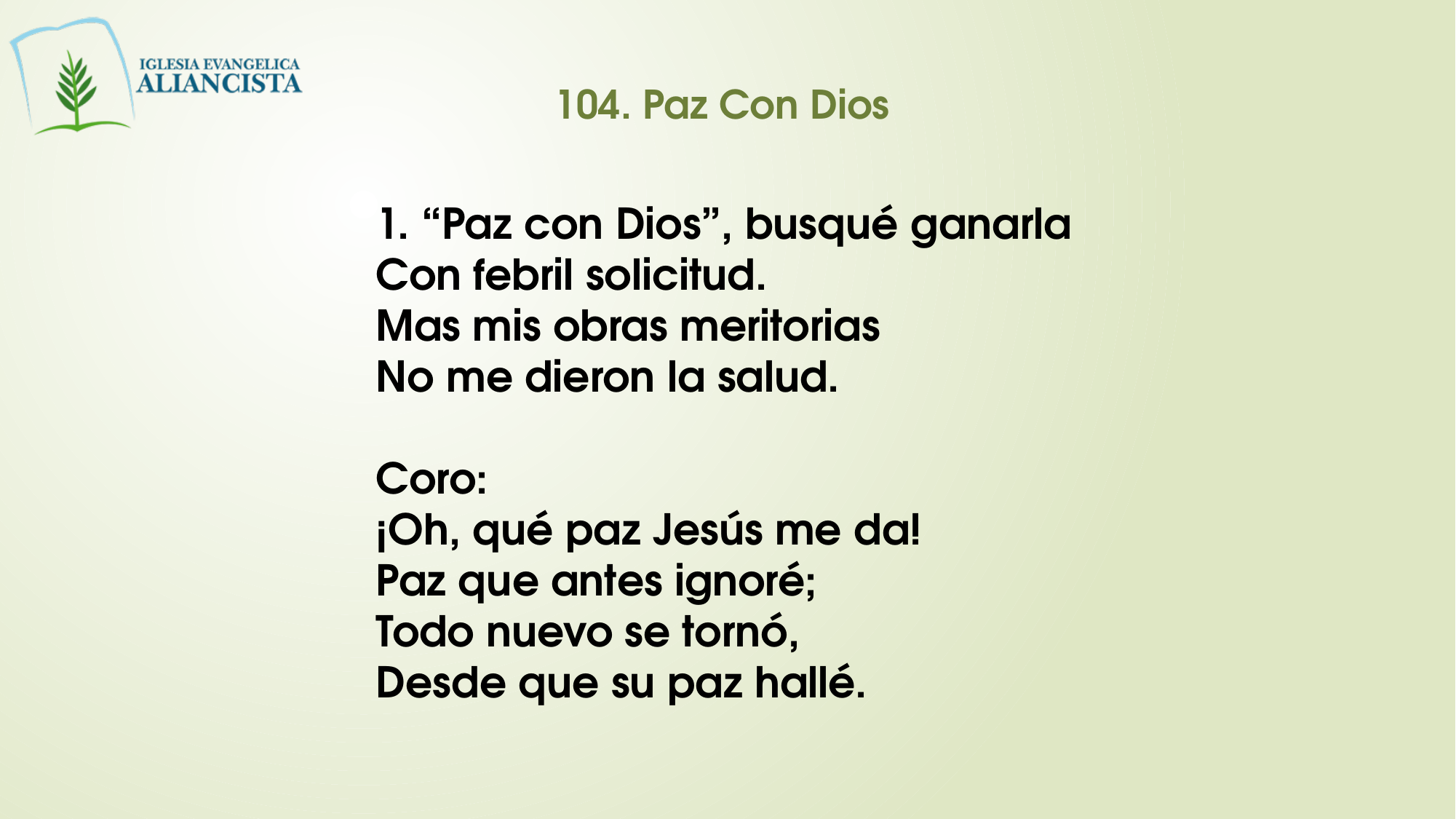

104. Paz Con Dios
1. “Paz con Dios”, busqué ganarla
Con febril solicitud.
Mas mis obras meritorias
No me dieron la salud.

Coro:
¡Oh, qué paz Jesús me da!
Paz que antes ignoré;
Todo nuevo se tornó,
Desde que su paz hallé.